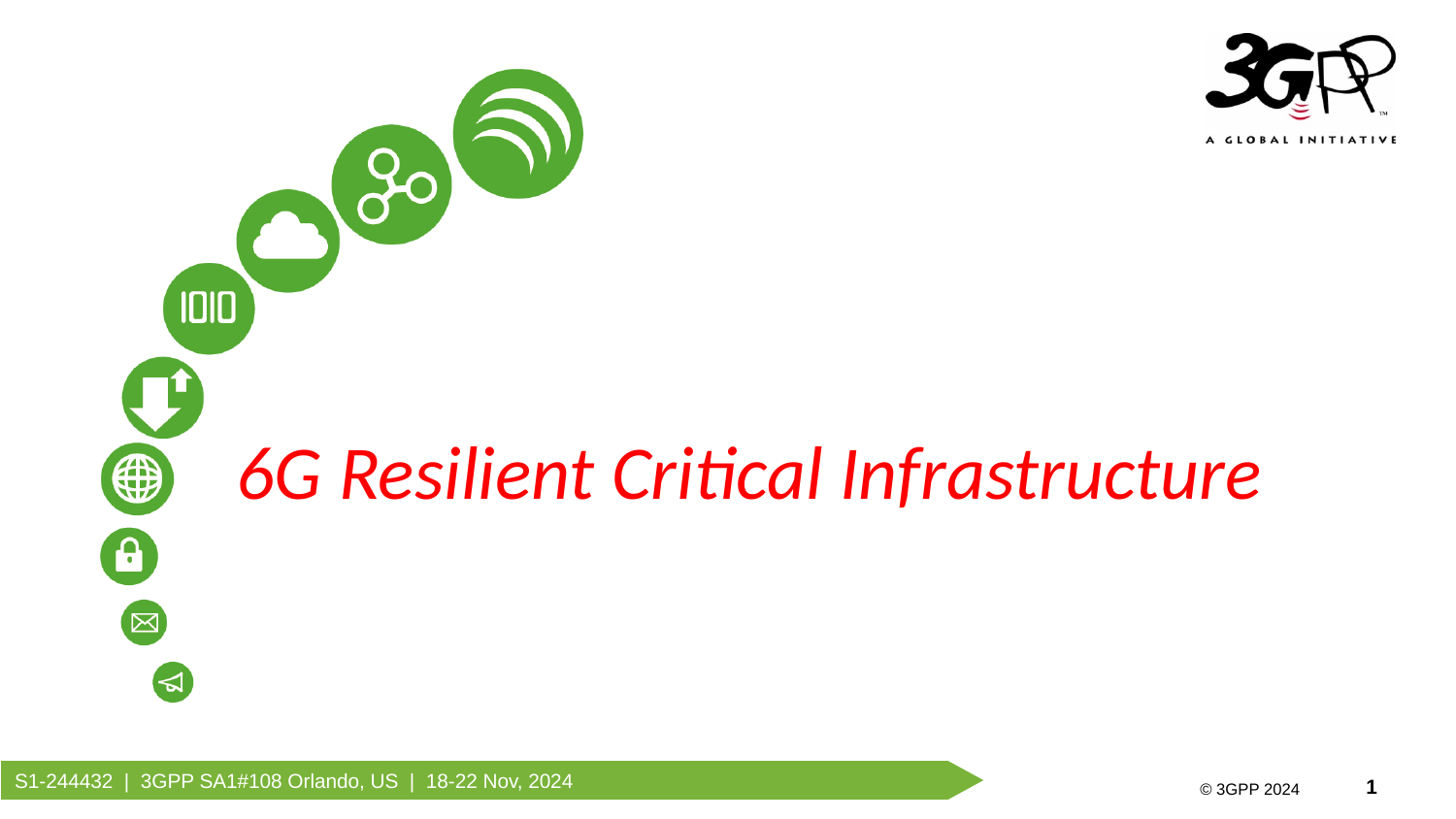

6G Resilient Critical Infrastructure

S1-244432  |  3GPP SA1#108 Orlando, US  |  18-22 Nov, 2024

© 3GPP 2024